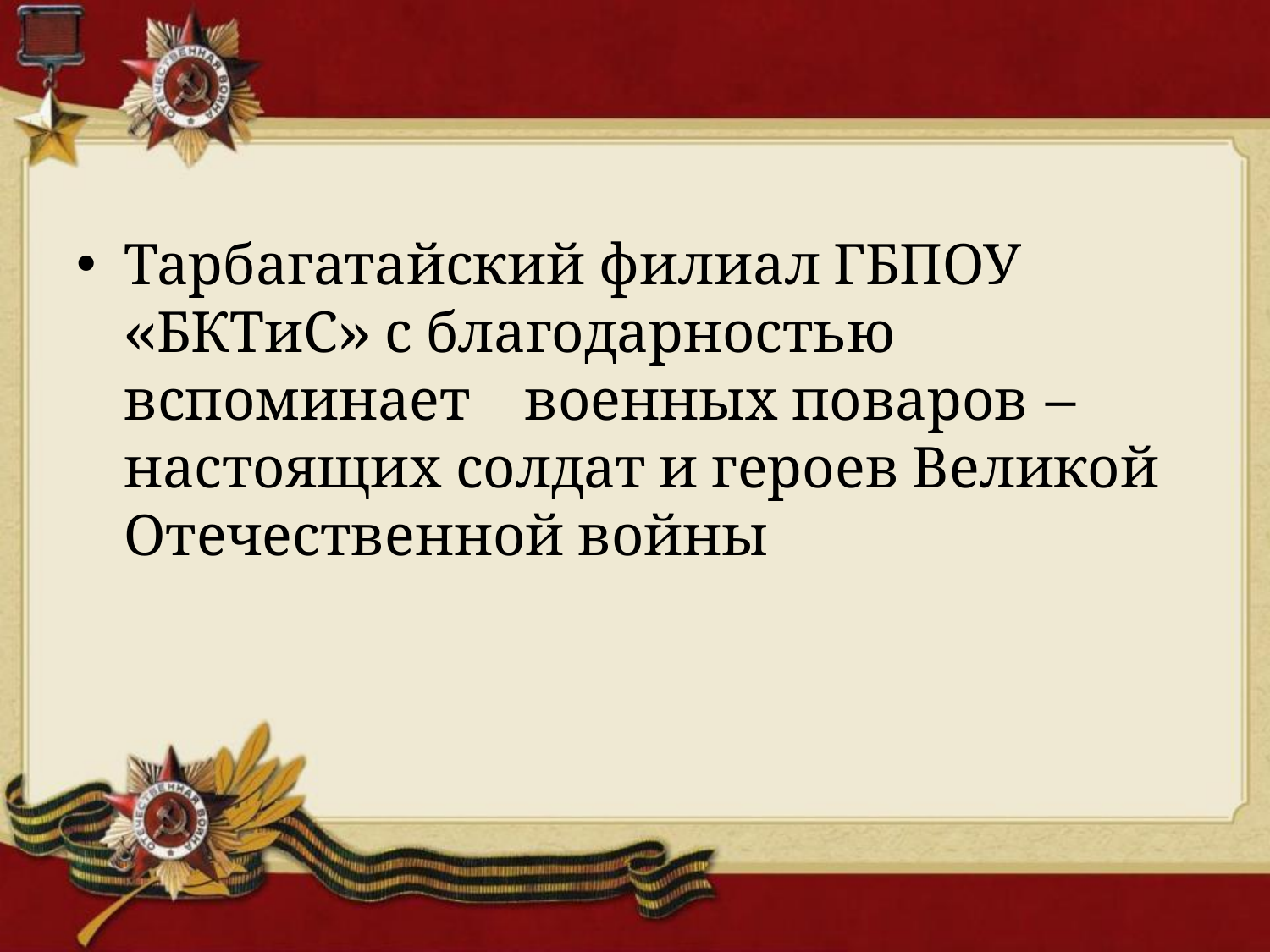

Тарбагатайский филиал ГБПОУ «БКТиС» с благодарностью вспоминает    военных поваров – настоящих солдат и героев Великой Отечественной войны